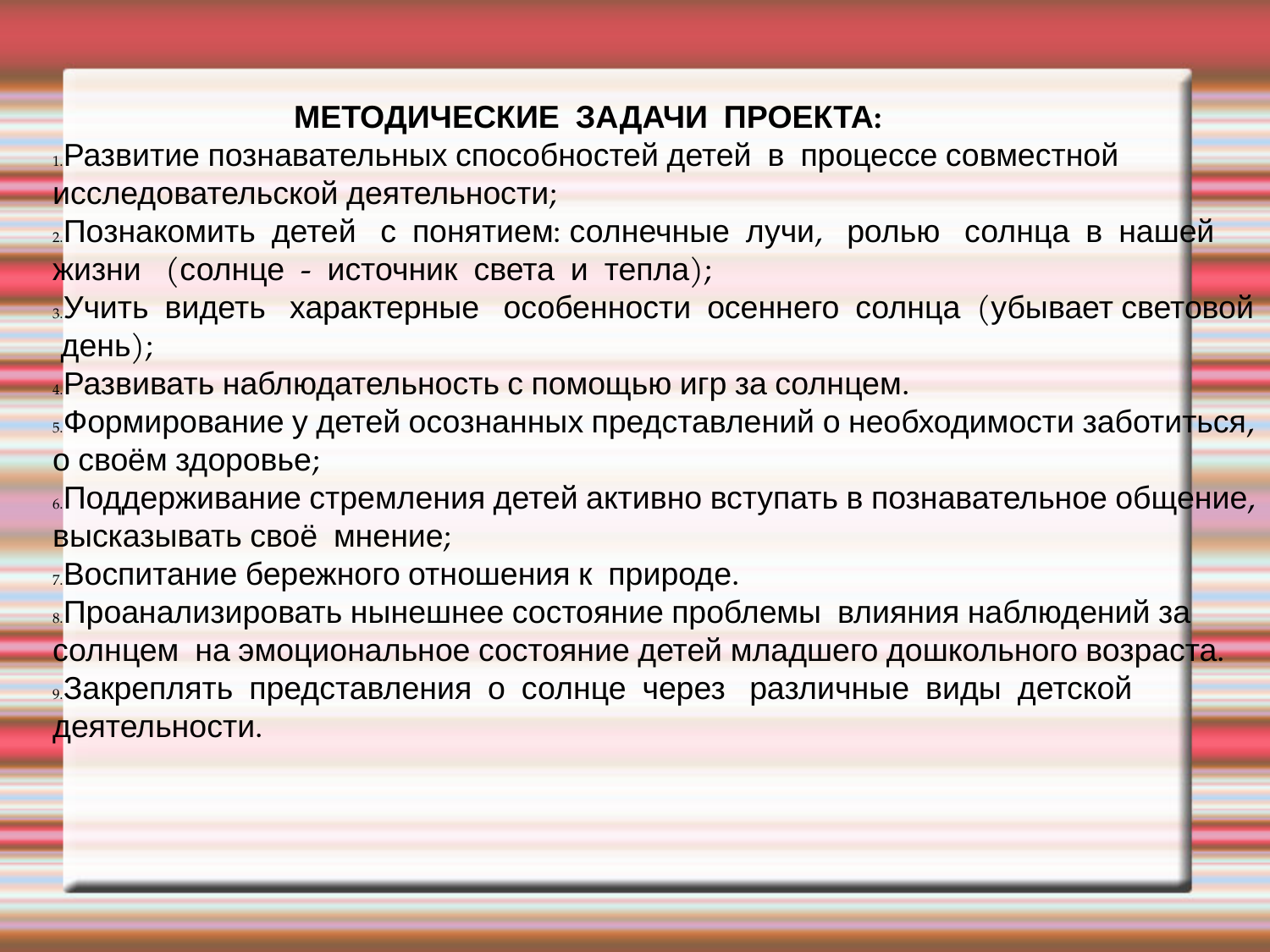

МЕТОДИЧЕСКИЕ  ЗАДАЧИ  ПРОЕКТА:
Развитие познавательных способностей детей  в  процессе совместной исследовательской деятельности;
Познакомить  детей   с  понятием: солнечные  лучи,   ролью   солнца  в  нашей  жизни   (солнце  -  источник  света  и  тепла);
Учить  видеть   характерные   особенности  осеннего  солнца  (убывает световой  день);
Развивать наблюдательность с помощью игр за солнцем.
Формирование у детей осознанных представлений о необходимости заботиться, о своём здоровье;
Поддерживание стремления детей активно вступать в познавательное общение, высказывать своё  мнение;
Воспитание бережного отношения к  природе.
Проанализировать нынешнее состояние проблемы  влияния наблюдений за солнцем  на эмоциональное состояние детей младшего дошкольного возраста.
Закреплять  представления  о  солнце  через   различные  виды  детской  деятельности.